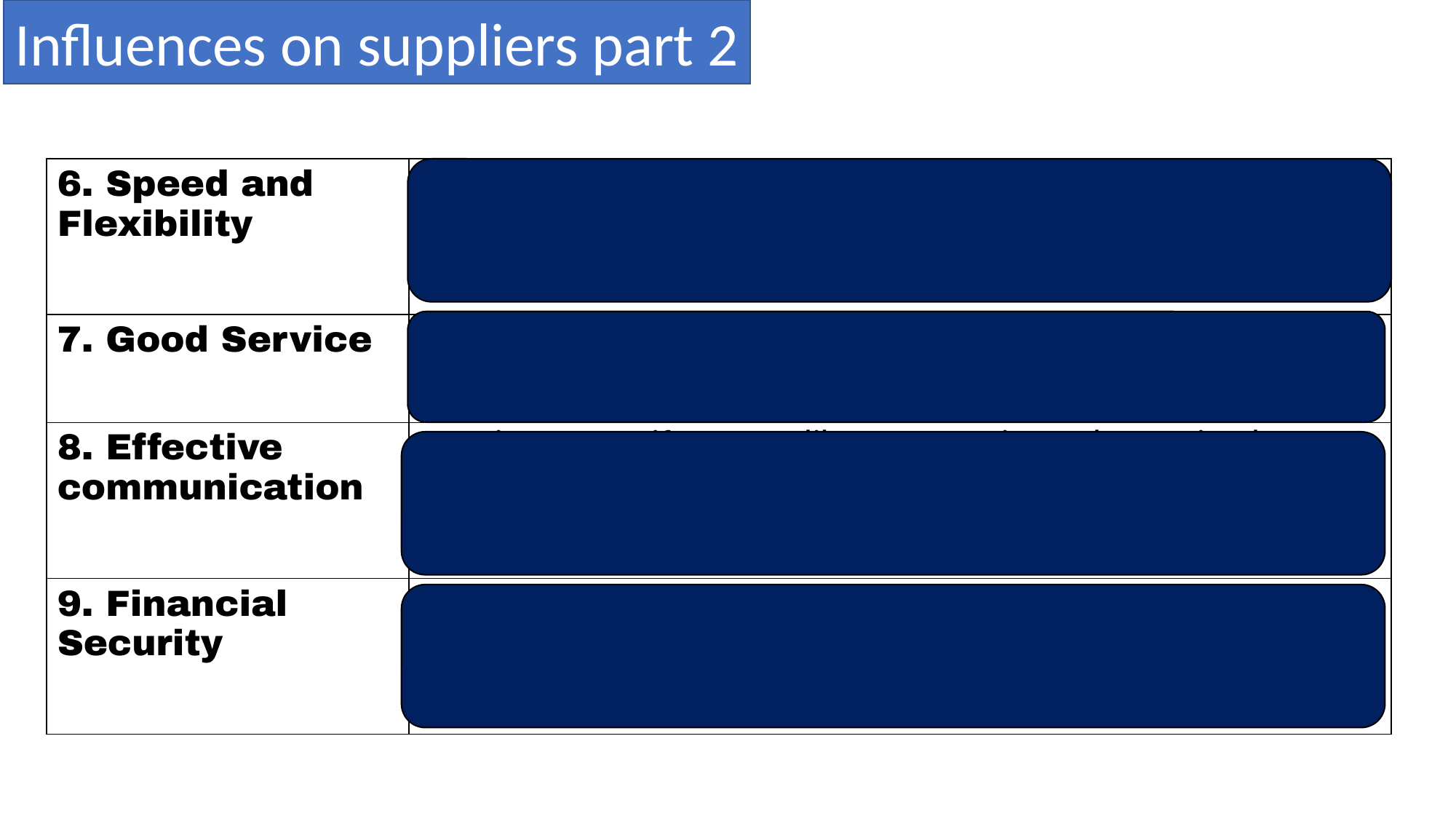

Influences on suppliers part 2
| 6. Speed and Flexibility | Being able to place frequent small orders is critical to holding low inventory levels or JIT systems and means the business won’t have all their working capital tied up in inventory |
| --- | --- |
| 7. Good Service | People deal with people and good customer service is important even as a B2B supplier |
| 8. Effective communication | Very important if systems like JIT are going to be put in place, suppliers need to let the business know if they are going to be late, or have inventory problems themselves |
| 9. Financial Security | Suppliers need healthy cash-flows or they may go out of business and this will impact the business being supplied as they will have to quickly source an alternative supplier |